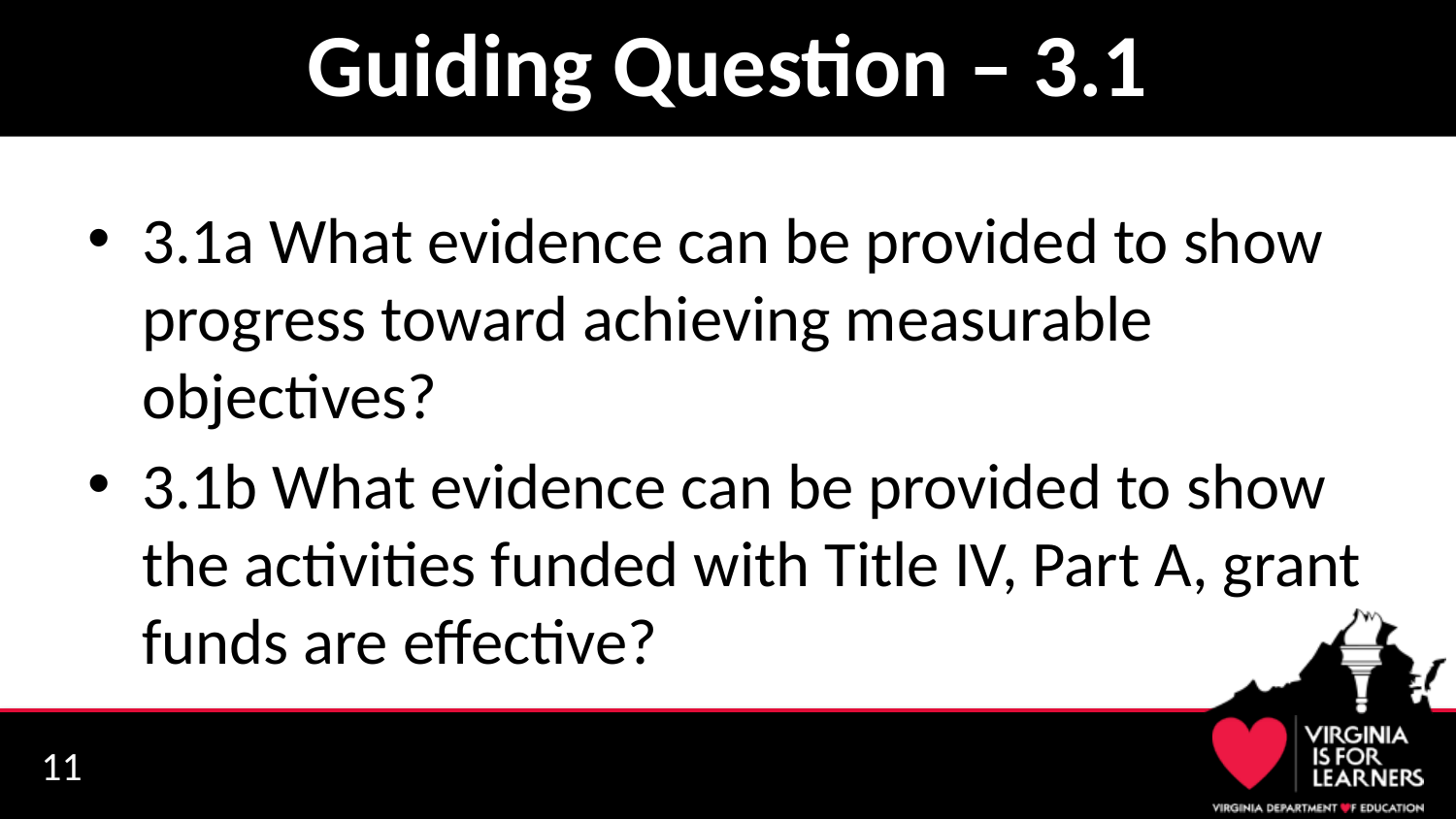

# Guiding Question – 3.1
3.1a What evidence can be provided to show progress toward achieving measurable objectives?
3.1b What evidence can be provided to show the activities funded with Title IV, Part A, grant funds are effective?